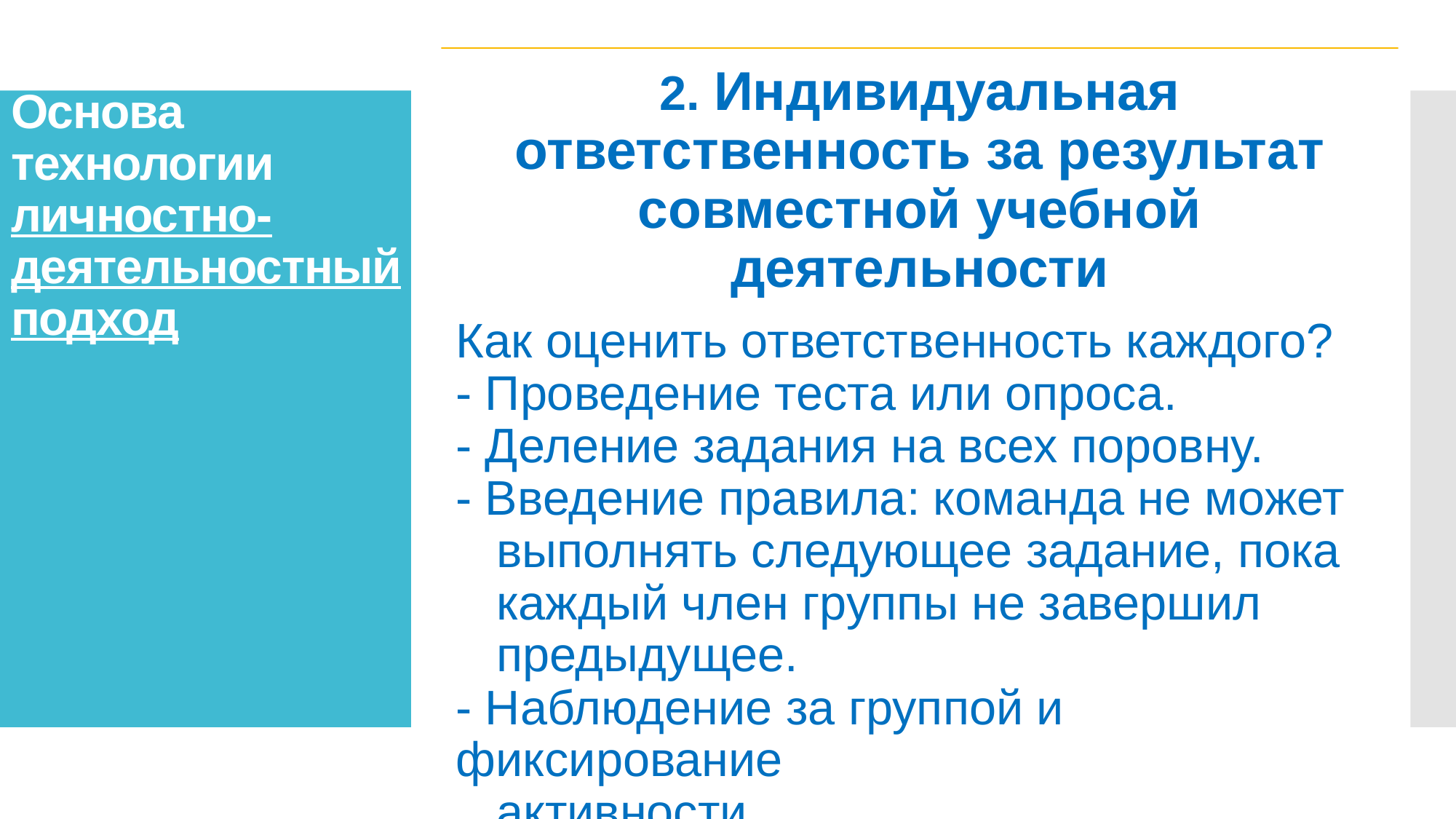

2. Индивидуальная ответственность за результат совместной учебной деятельности

Как оценить ответственность каждого?
- Проведение теста или опроса.
- Деление задания на всех поровну.
- Введение правила: команда не может
   выполнять следующее задание, пока
   каждый член группы не завершил
   предыдущее.
- Наблюдение за группой и фиксирование
   активности.
# Основа технологии личностно-деятельностный подход